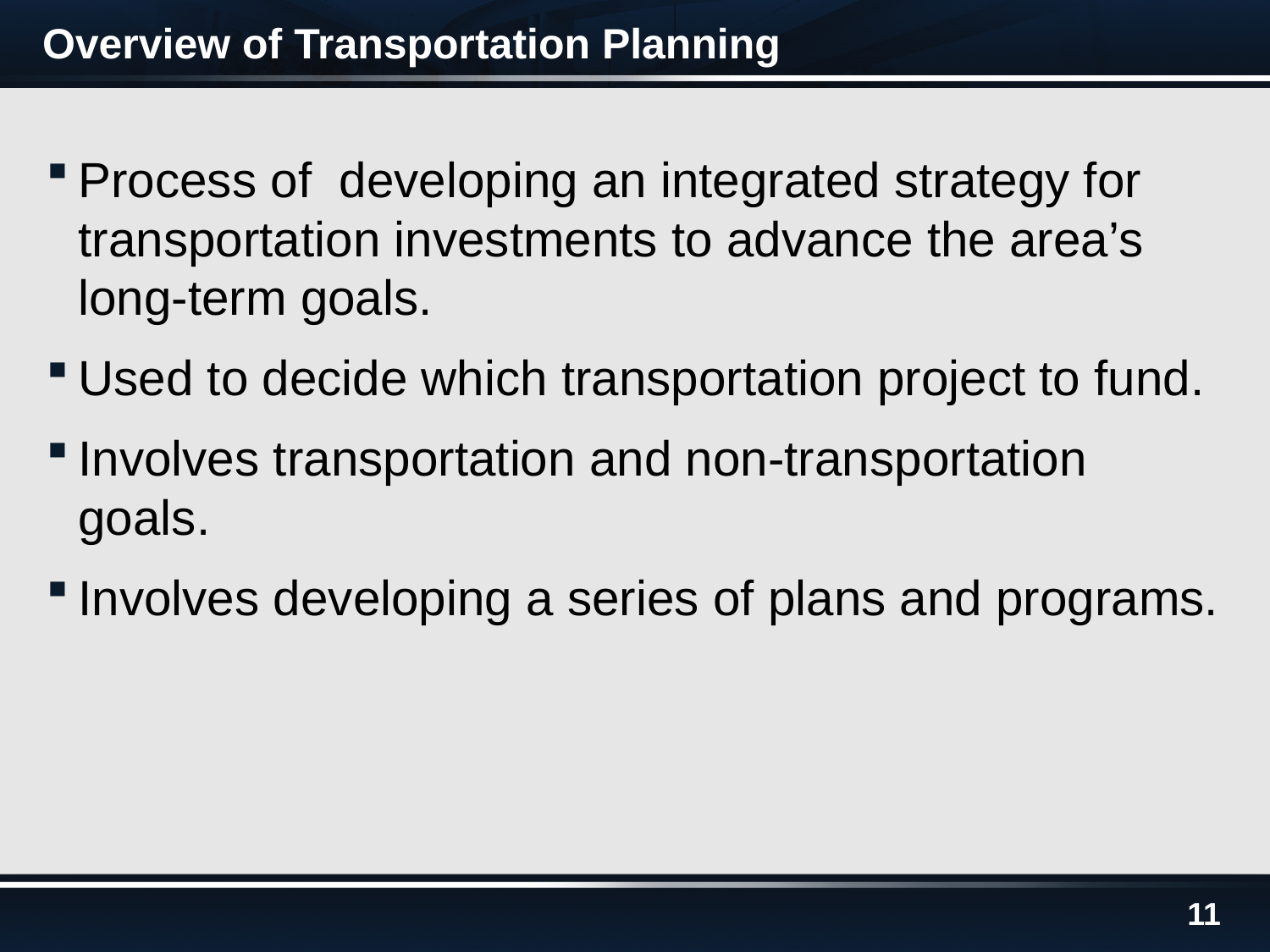

# Overview of Transportation Planning
Process of  developing an integrated strategy for transportation investments to advance the area’s long-term goals.
Used to decide which transportation project to fund.
Involves transportation and non-transportation goals.
Involves developing a series of plans and programs.